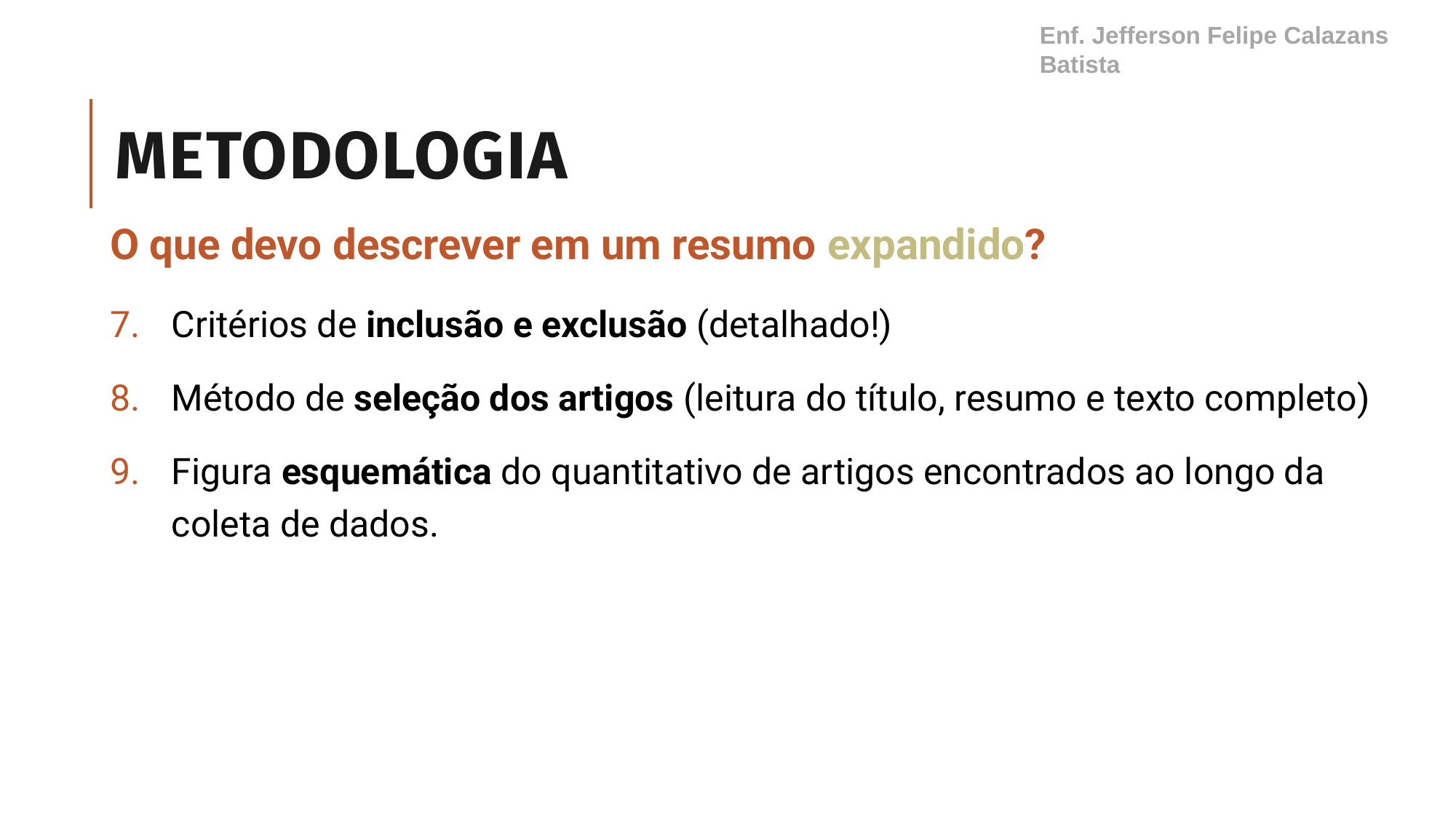

Enf. Jefferson Felipe Calazans Batista
# METODOLOGIA
O que devo descrever em um resumo expandido?
Critérios de inclusão e exclusão (detalhado!)
Método de seleção dos artigos (leitura do título, resumo e texto completo)
Figura esquemática do quantitativo de artigos encontrados ao longo da coleta de dados.